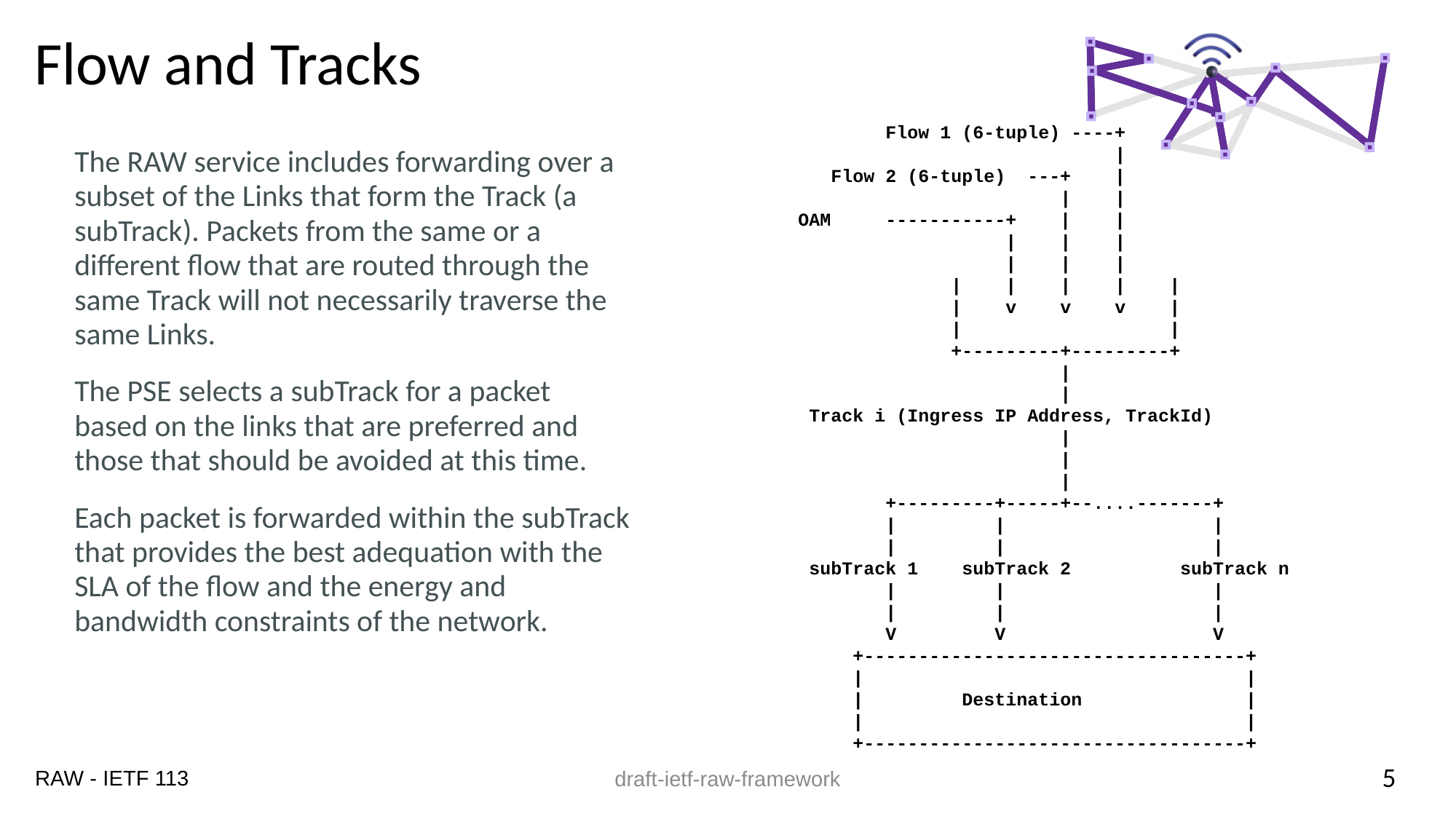

# Flow and Tracks

            Flow 1 (6-tuple) ----+
                                 |
       Flow 2 (6-tuple)  ---+    |
                            |    |
    OAM     -----------+    |    |
                       |    |    |
                       |    |    |
                  |    |    |    |    |
                  |    v    v    v    |
                  |                   |
                  +---------+---------+
                            |
                            |
     Track i (Ingress IP Address, TrackId)
                            |
                            |
                            |
            +---------+-----+--....-------+
            |         |                   |
            |         |                   |
     subTrack 1    subTrack 2          subTrack n
            |         |                   |
            |         |                   |
            V         V                   V
         +-----------------------------------+
         |                                   |
         |         Destination               |
         |                                   |
         +-----------------------------------+

The RAW service includes forwarding over a subset of the Links that form the Track (a subTrack). Packets from the same or a different flow that are routed through the same Track will not necessarily traverse the same Links.
The PSE selects a subTrack for a packet based on the links that are preferred and those that should be avoided at this time.
Each packet is forwarded within the subTrack that provides the best adequation with the SLA of the flow and the energy and bandwidth constraints of the network.
5